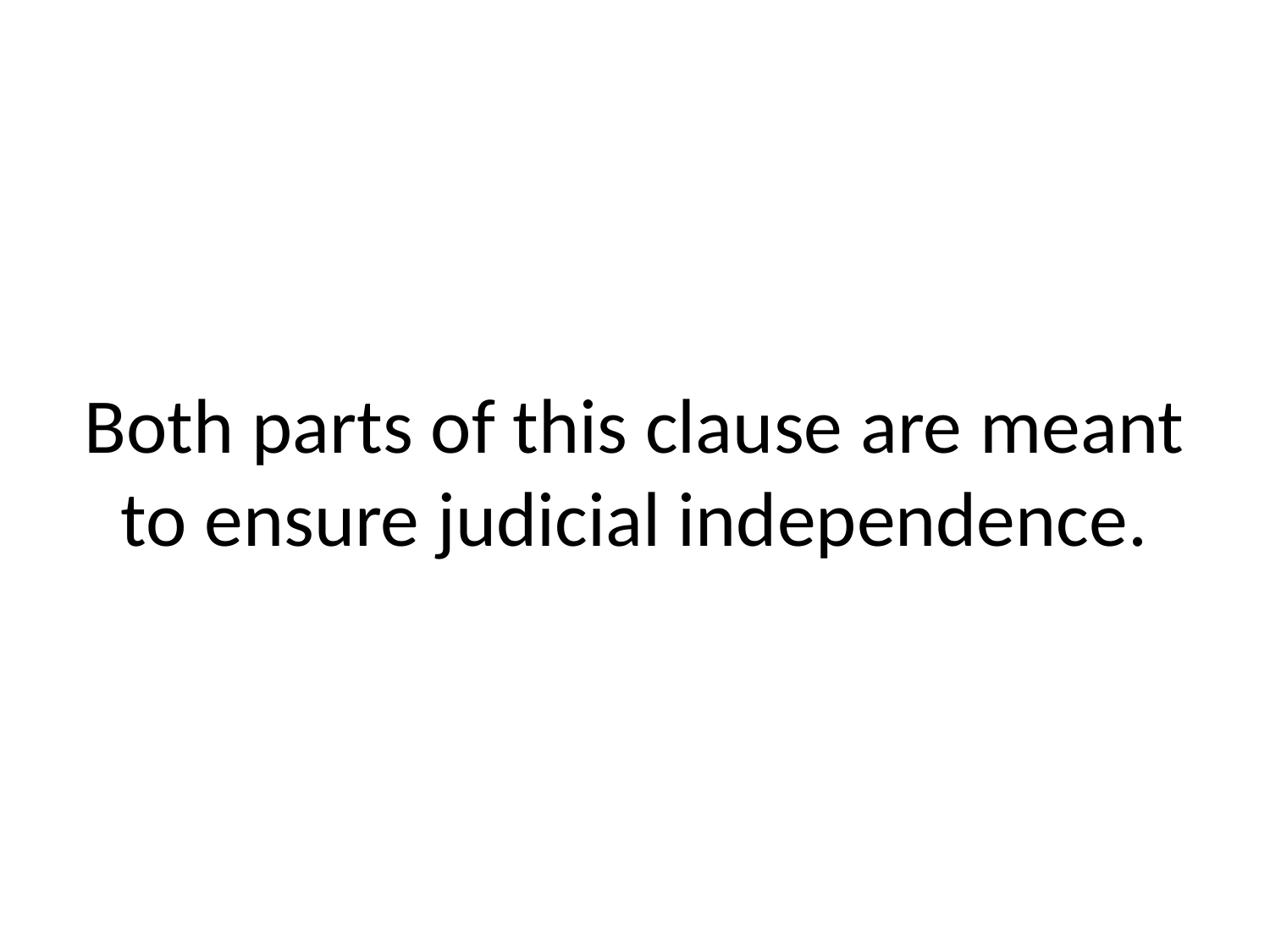

# Both parts of this clause are meant to ensure judicial independence.